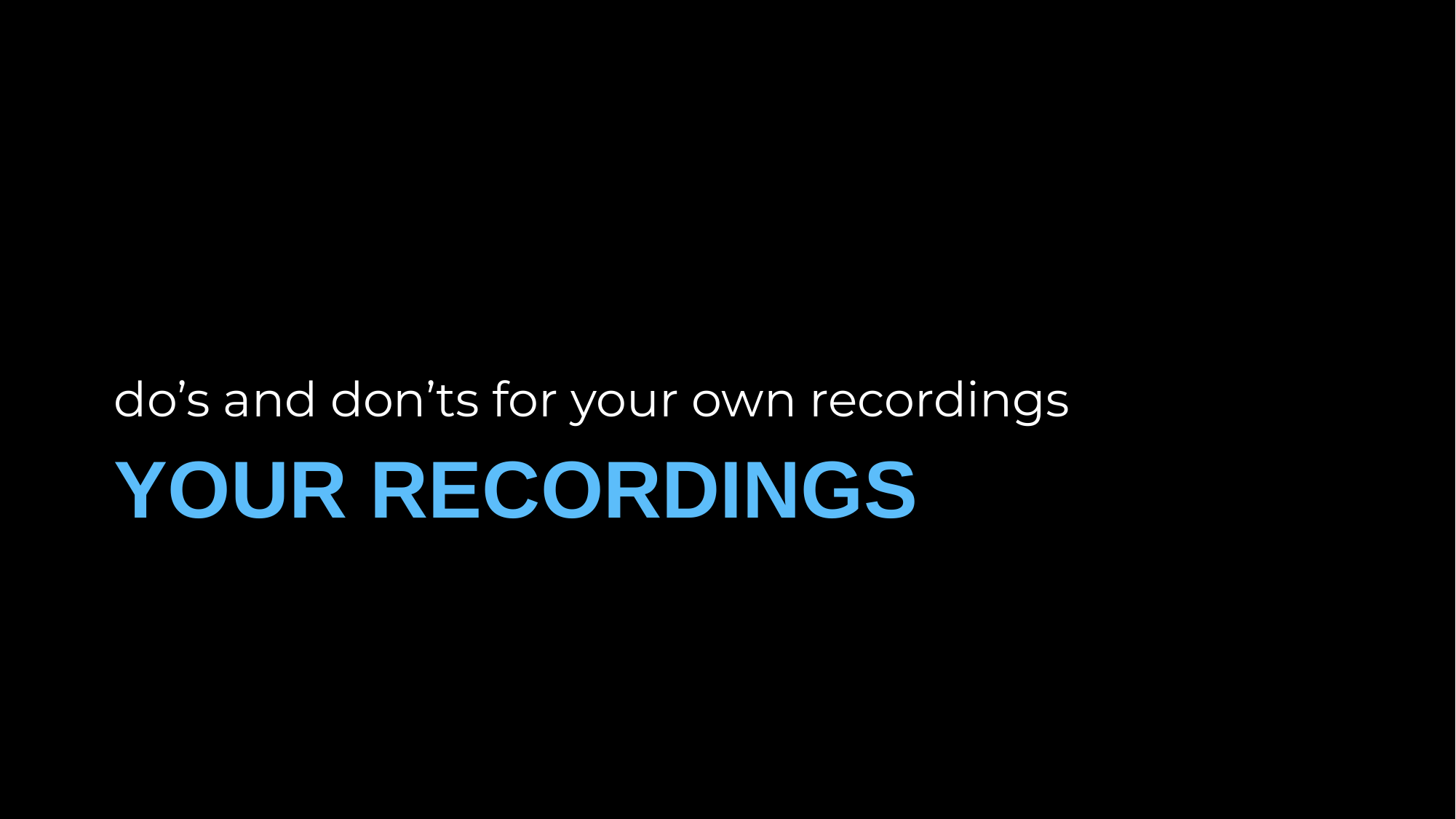

do’s and don’ts for your own recordings
# Your Recordings